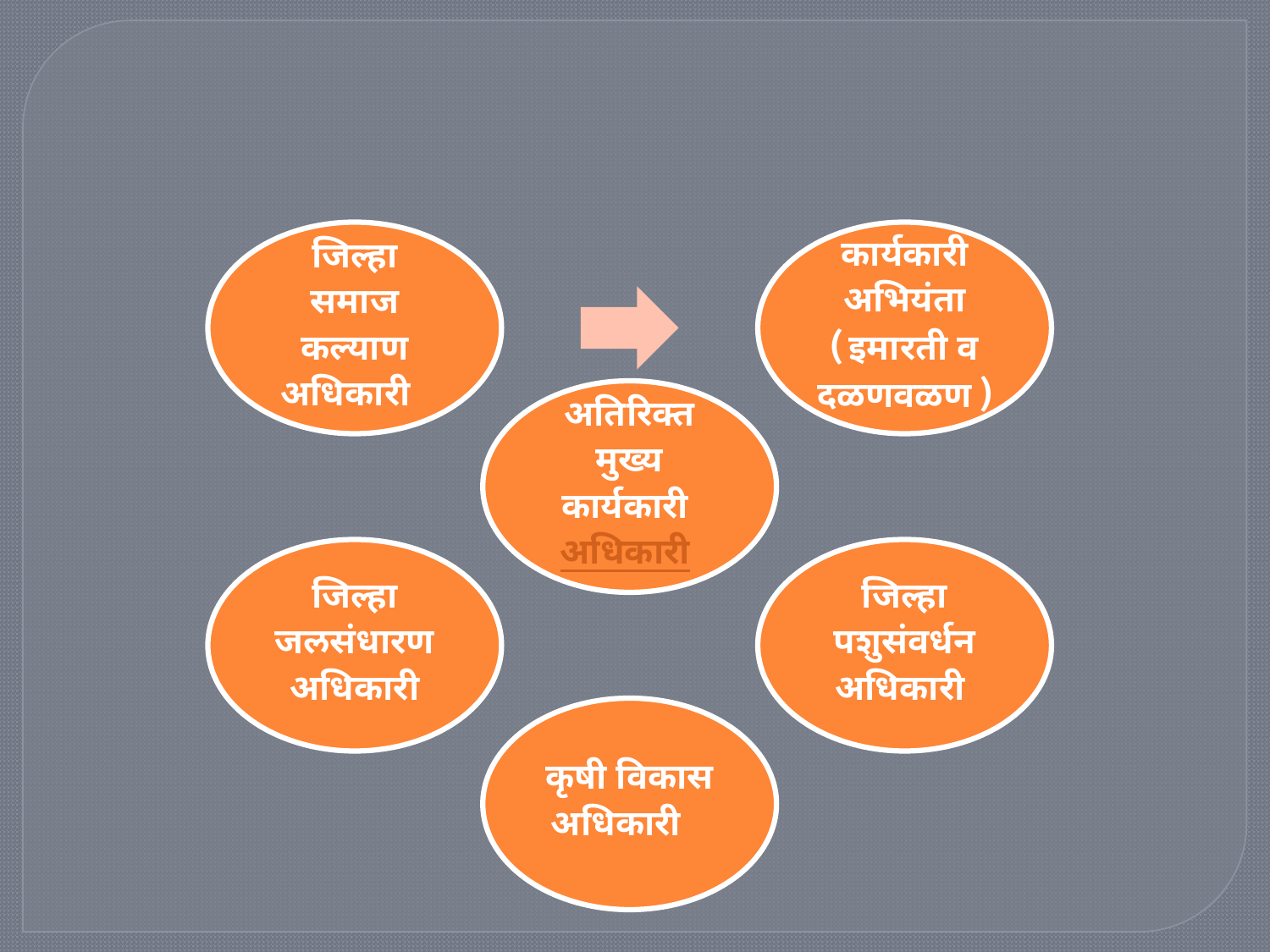

अतिरिक्त मुख्य कार्यकारी अधिकारी
कृषी विकास अधिकारी
जिल्हा जलसंधारण अधिकारी
जिल्हा समाज कल्याण अधिकारी
कार्यकारी अभियंता ( इमारती व दळणवळण )